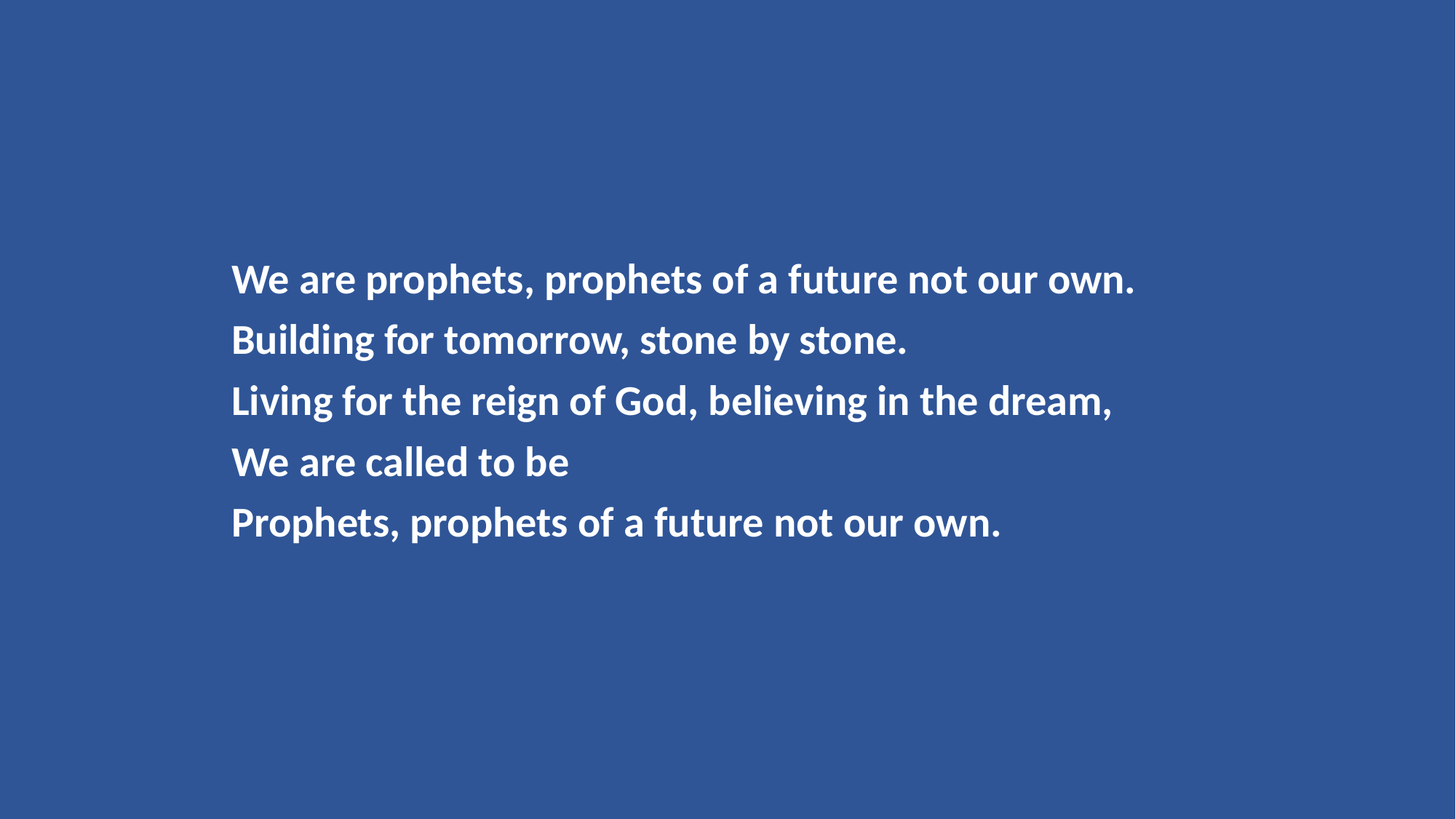

We are prophets, prophets of a future not our own.
Building for tomorrow, stone by stone.
Living for the reign of God, believing in the dream,
We are called to be
Prophets, prophets of a future not our own.